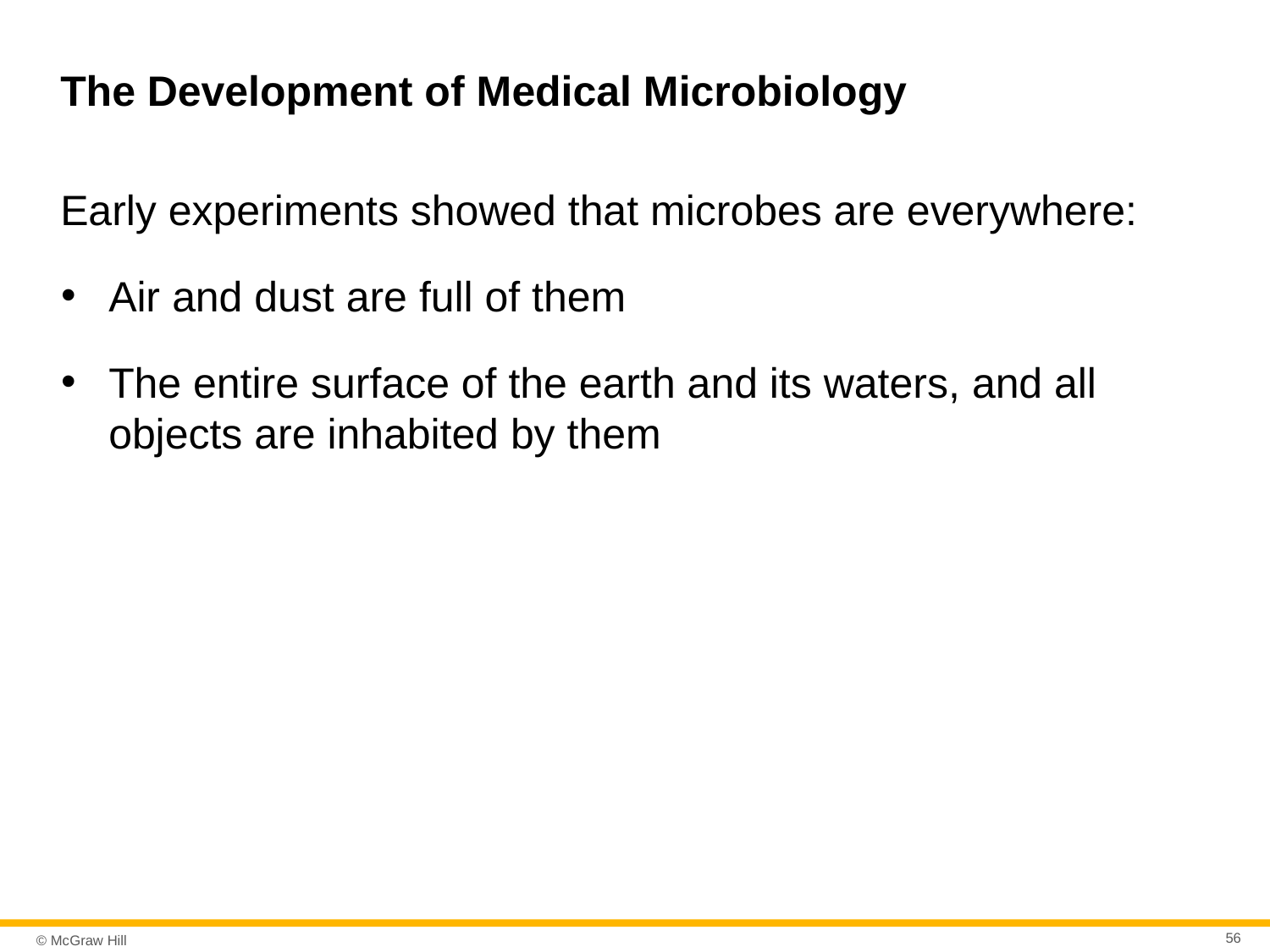

# The Development of Medical Microbiology
Early experiments showed that microbes are everywhere:
Air and dust are full of them
The entire surface of the earth and its waters, and all objects are inhabited by them